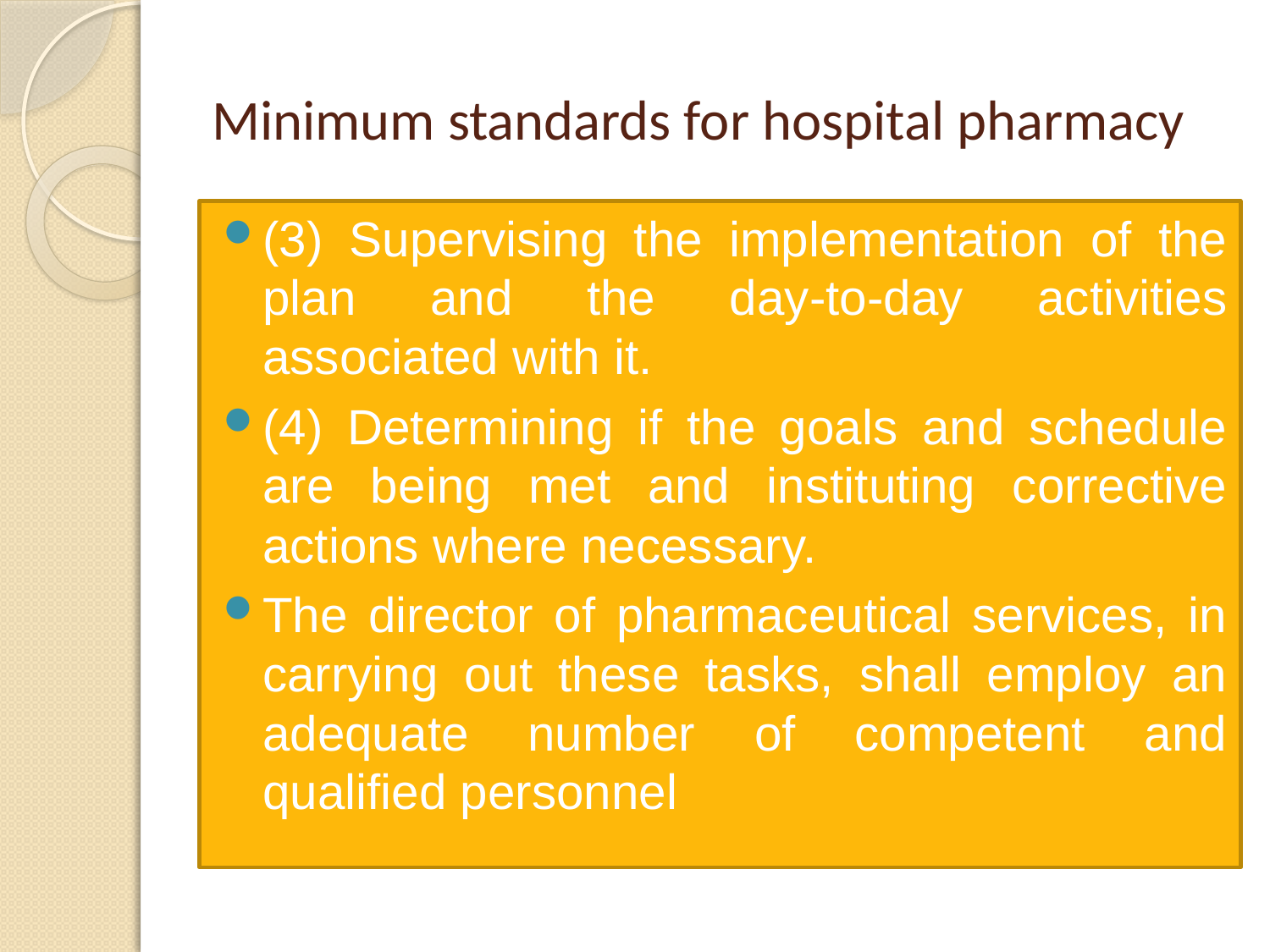

# Minimum standards for hospital pharmacy
(3) Supervising the implementation of the plan and the day-to-day activities associated with it.
(4) Determining if the goals and schedule are being met and instituting corrective actions where necessary.
The director of pharmaceutical services, in carrying out these tasks, shall employ an adequate number of competent and qualified personnel